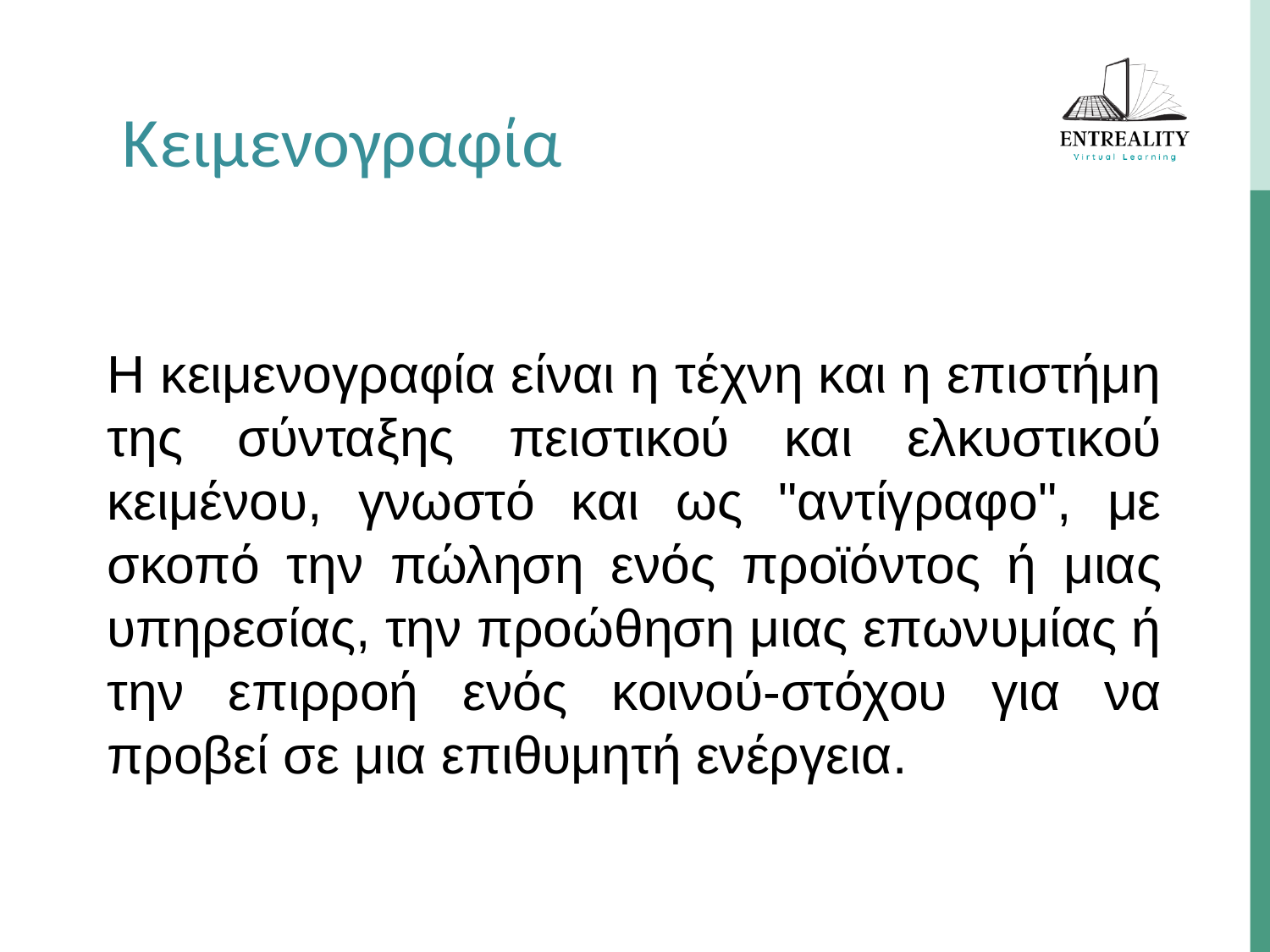

Κειμενογραφία
Η κειμενογραφία είναι η τέχνη και η επιστήμη της σύνταξης πειστικού και ελκυστικού κειμένου, γνωστό και ως "αντίγραφο", με σκοπό την πώληση ενός προϊόντος ή μιας υπηρεσίας, την προώθηση μιας επωνυμίας ή την επιρροή ενός κοινού-στόχου για να προβεί σε μια επιθυμητή ενέργεια.